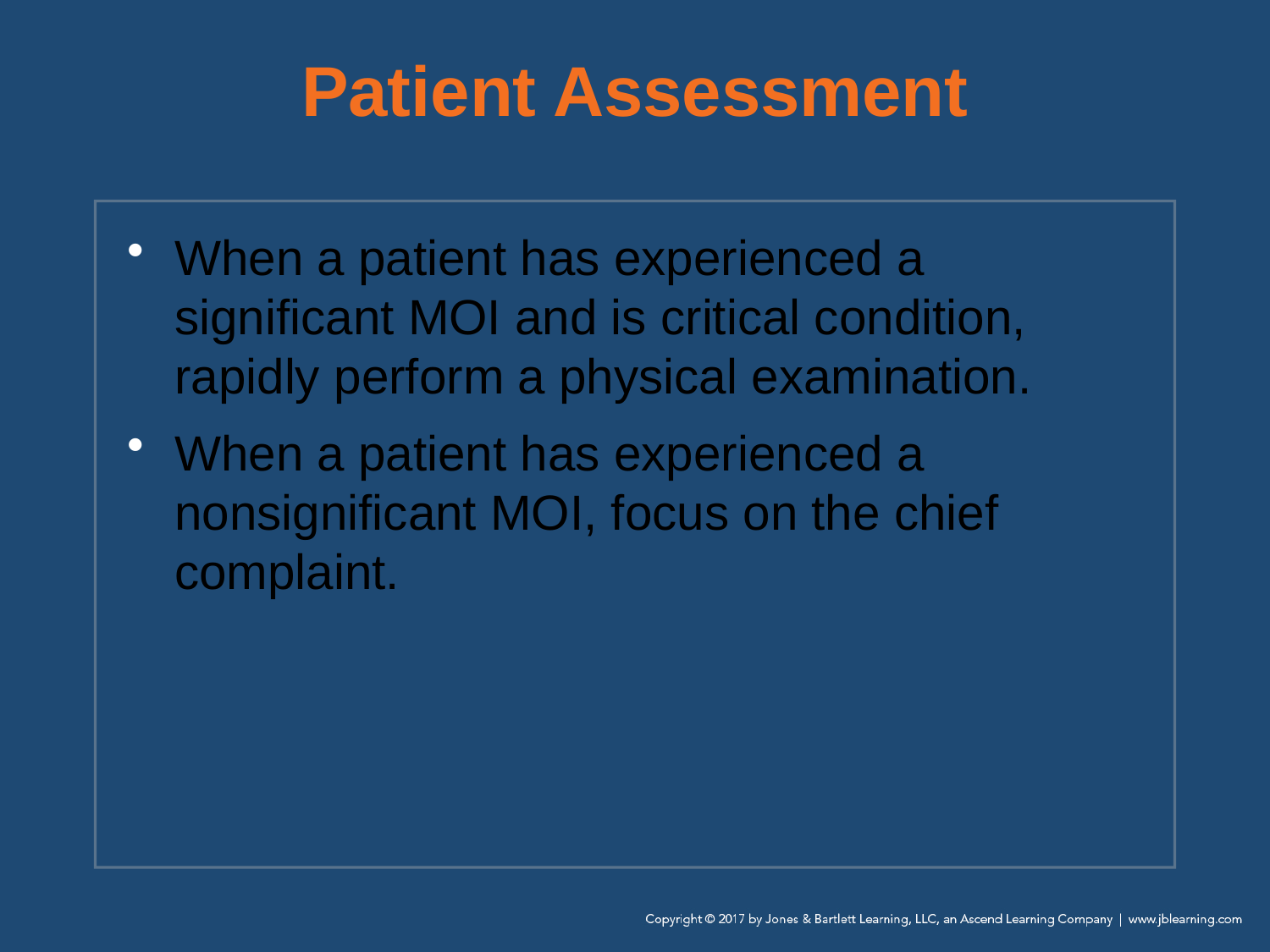

# Patient Assessment
When a patient has experienced a significant MOI and is critical condition, rapidly perform a physical examination.
When a patient has experienced a nonsignificant MOI, focus on the chief complaint.